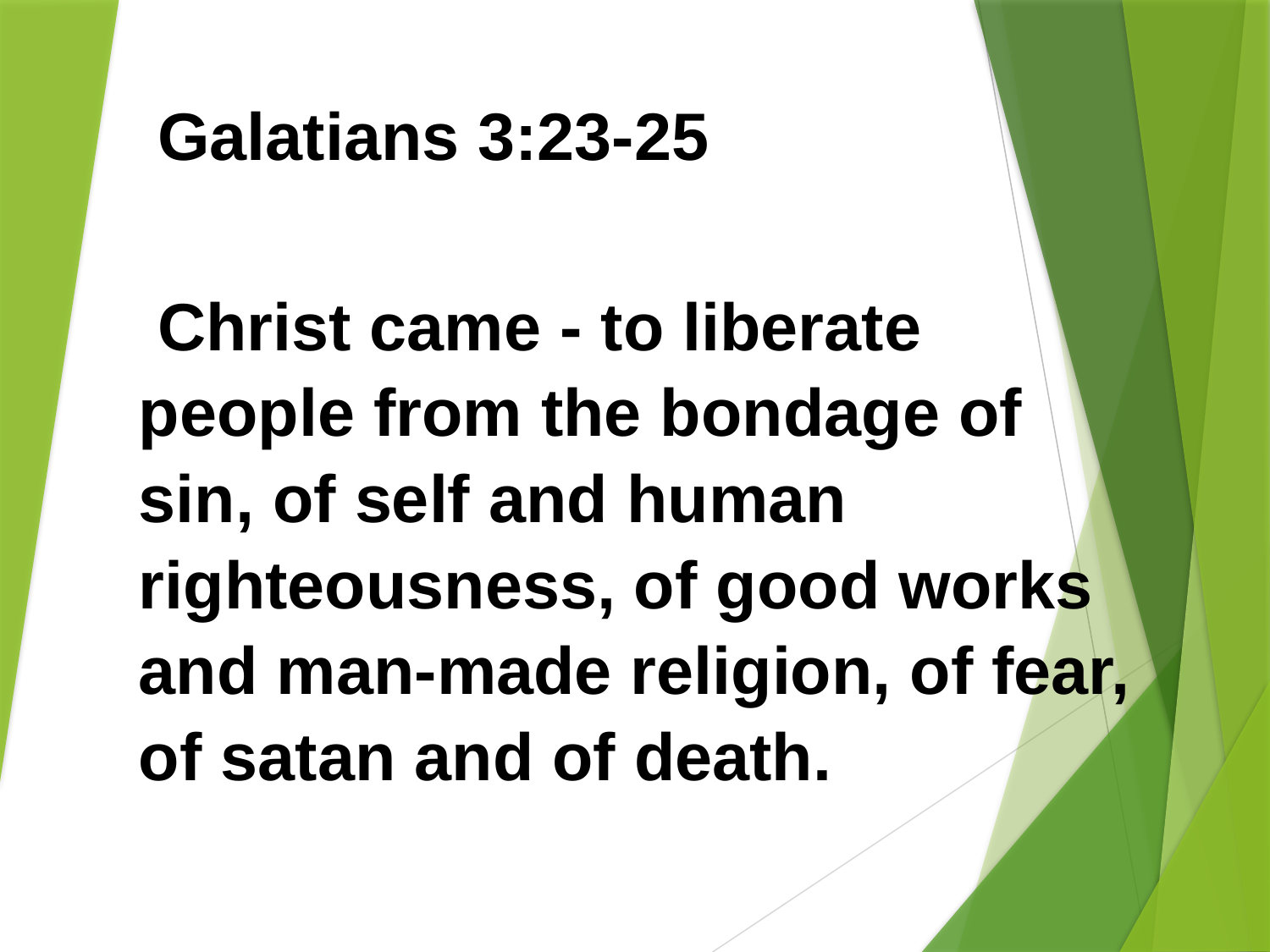

Galatians 3:23-25

Christ came - to liberate people from the bondage of sin, of self and human righteousness, of good works and man-made religion, of fear, of satan and of death.